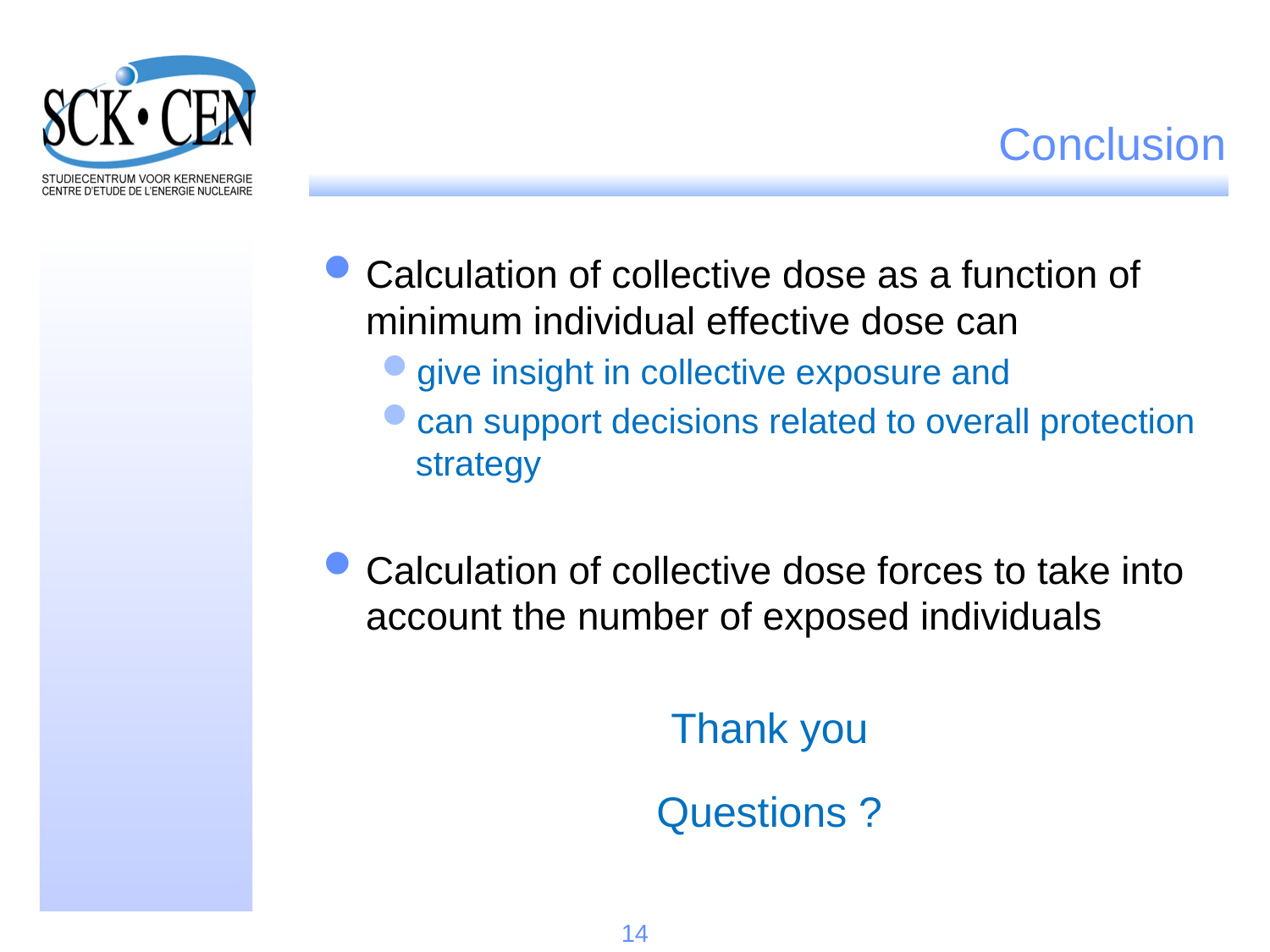

# Conclusion
Calculation of collective dose as a function of minimum individual effective dose can
give insight in collective exposure and
can support decisions related to overall protection strategy

Calculation of collective dose forces to take into account the number of exposed individuals

Thank you

Questions ?
14